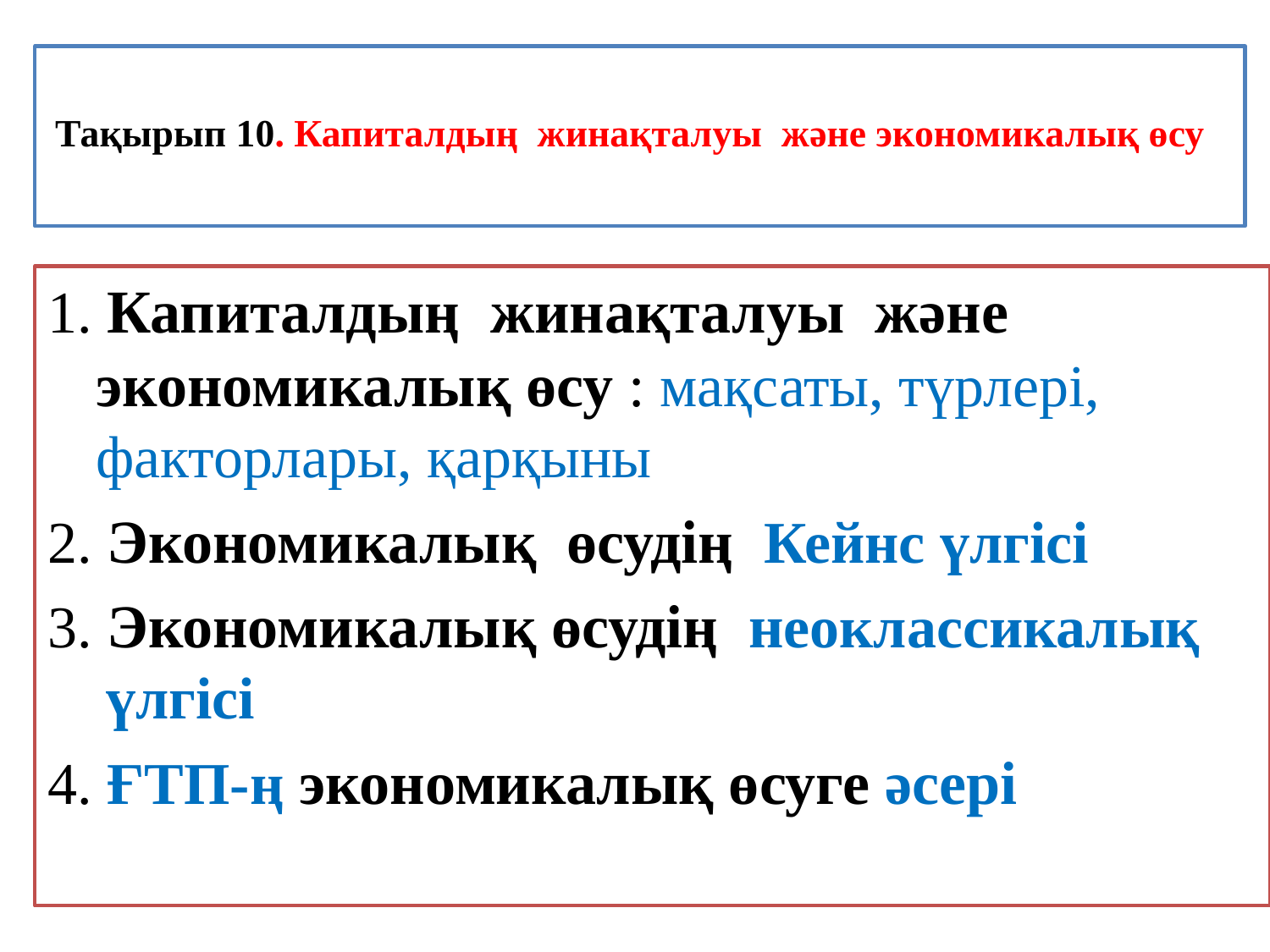

# Тақырып 10. Капиталдың  жинақталуы  және экономикалық өсу
1. Капиталдың  жинақталуы  және экономикалық өсу : мақсаты, түрлері,  факторлары, қарқыны
2. Экономикалық  өсудің  Кейнс үлгісі
3. Экономикалық өсудің  неоклассикалық үлгісі
4. ҒТП-ң экономикалық өсуге әсері